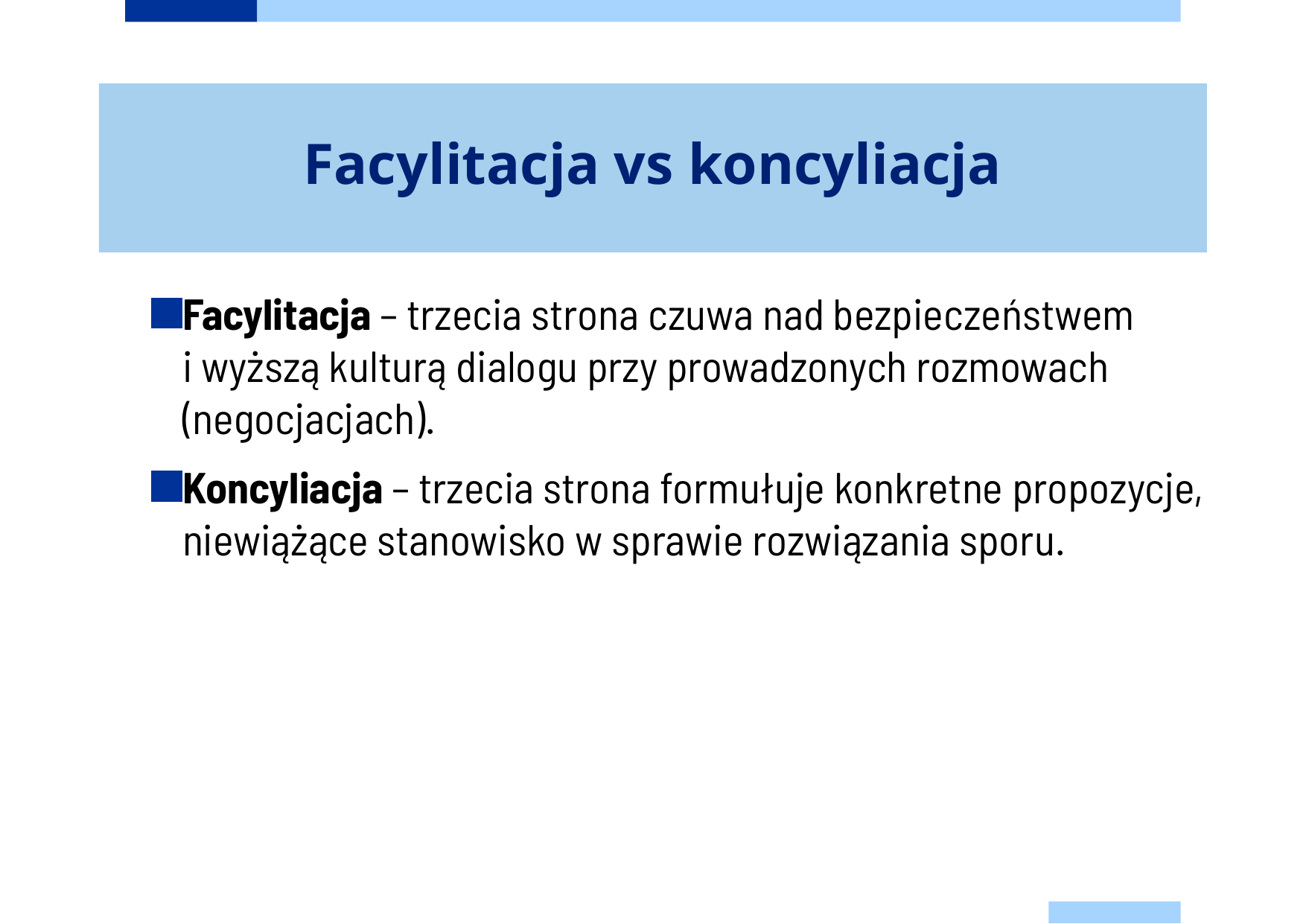

# Facylitacja vs koncyliacja
Facylitacja – trzecia strona czuwa nad bezpieczeństwem
i wyższą kulturą dialogu przy prowadzonych rozmowach (negocjacjach).
Koncyliacja – trzecia strona formułuje konkretne propozycje, niewiążące stanowisko w sprawie rozwiązania sporu.